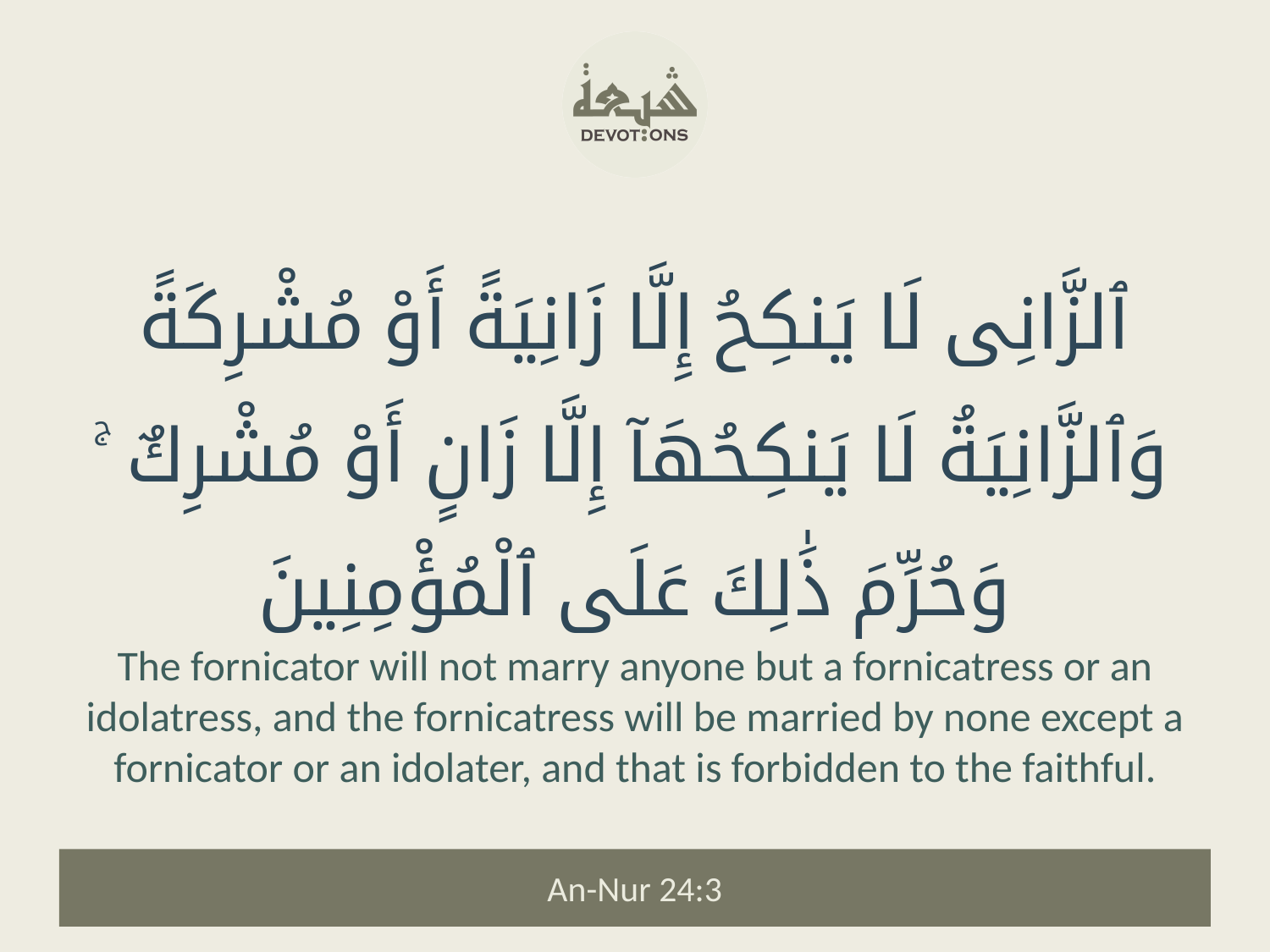

ٱلزَّانِى لَا يَنكِحُ إِلَّا زَانِيَةً أَوْ مُشْرِكَةً وَٱلزَّانِيَةُ لَا يَنكِحُهَآ إِلَّا زَانٍ أَوْ مُشْرِكٌ ۚ وَحُرِّمَ ذَٰلِكَ عَلَى ٱلْمُؤْمِنِينَ
The fornicator will not marry anyone but a fornicatress or an idolatress, and the fornicatress will be married by none except a fornicator or an idolater, and that is forbidden to the faithful.
An-Nur 24:3